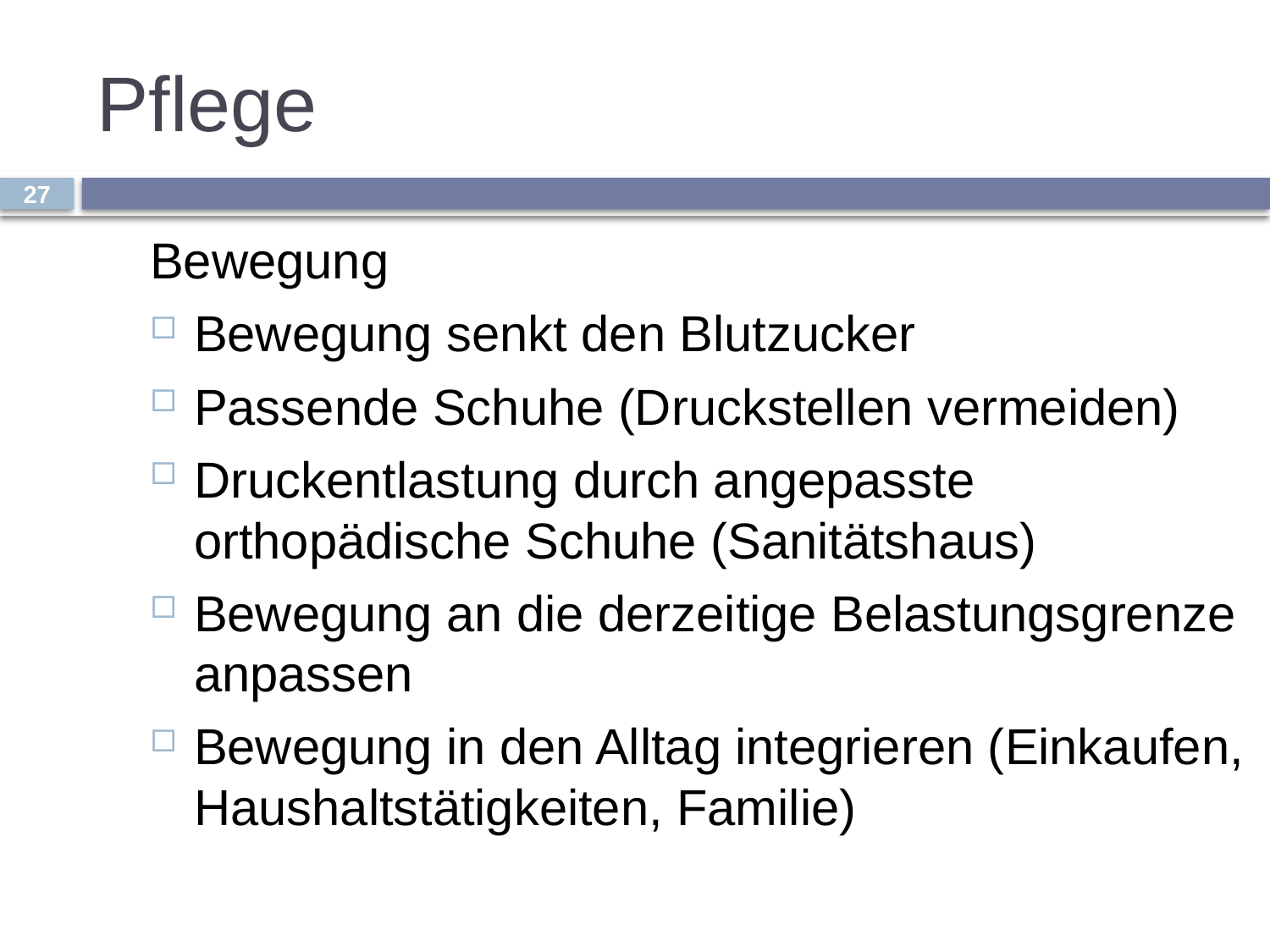

# Pflege
27
Bewegung
Bewegung senkt den Blutzucker
Passende Schuhe (Druckstellen vermeiden)
Druckentlastung durch angepasste orthopädische Schuhe (Sanitätshaus)
Bewegung an die derzeitige Belastungsgrenze anpassen
Bewegung in den Alltag integrieren (Einkaufen, Haushaltstätigkeiten, Familie)